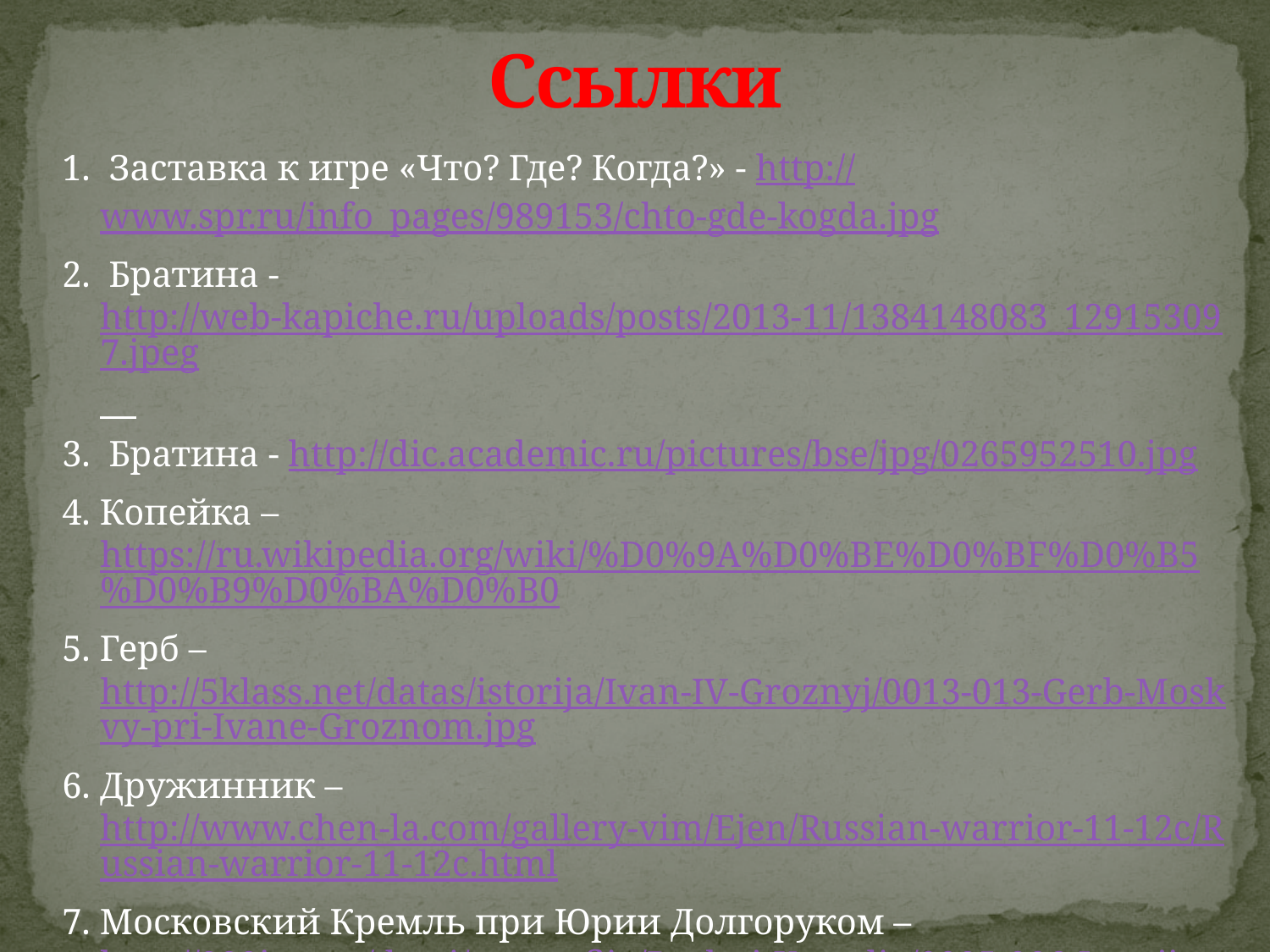

# Ссылки
1.  Заставка к игре «Что? Где? Когда?» - http://www.spr.ru/info_pages/989153/chto-gde-kogda.jpg
2.  Братина - http://web-kapiche.ru/uploads/posts/2013-11/1384148083_129153097.jpeg
3.  Братина - http://dic.academic.ru/pictures/bse/jpg/0265952510.jpg
4. Копейка – https://ru.wikipedia.org/wiki/%D0%9A%D0%BE%D0%BF%D0%B5%D0%B9%D0%BA%D0%B0
5. Герб – http://5klass.net/datas/istorija/Ivan-IV-Groznyj/0013-013-Gerb-Moskvy-pri-Ivane-Groznom.jpg
6. Дружинник – http://www.chen-la.com/gallery-vim/Ejen/Russian-warrior-11-12c/Russian-warrior-11-12c.html
7. Московский Кремль при Юрии Долгоруком – http://900igr.net/datai/geografija/Bashni-Kremlja/0005-006-Istorija-Moskvy-60.png